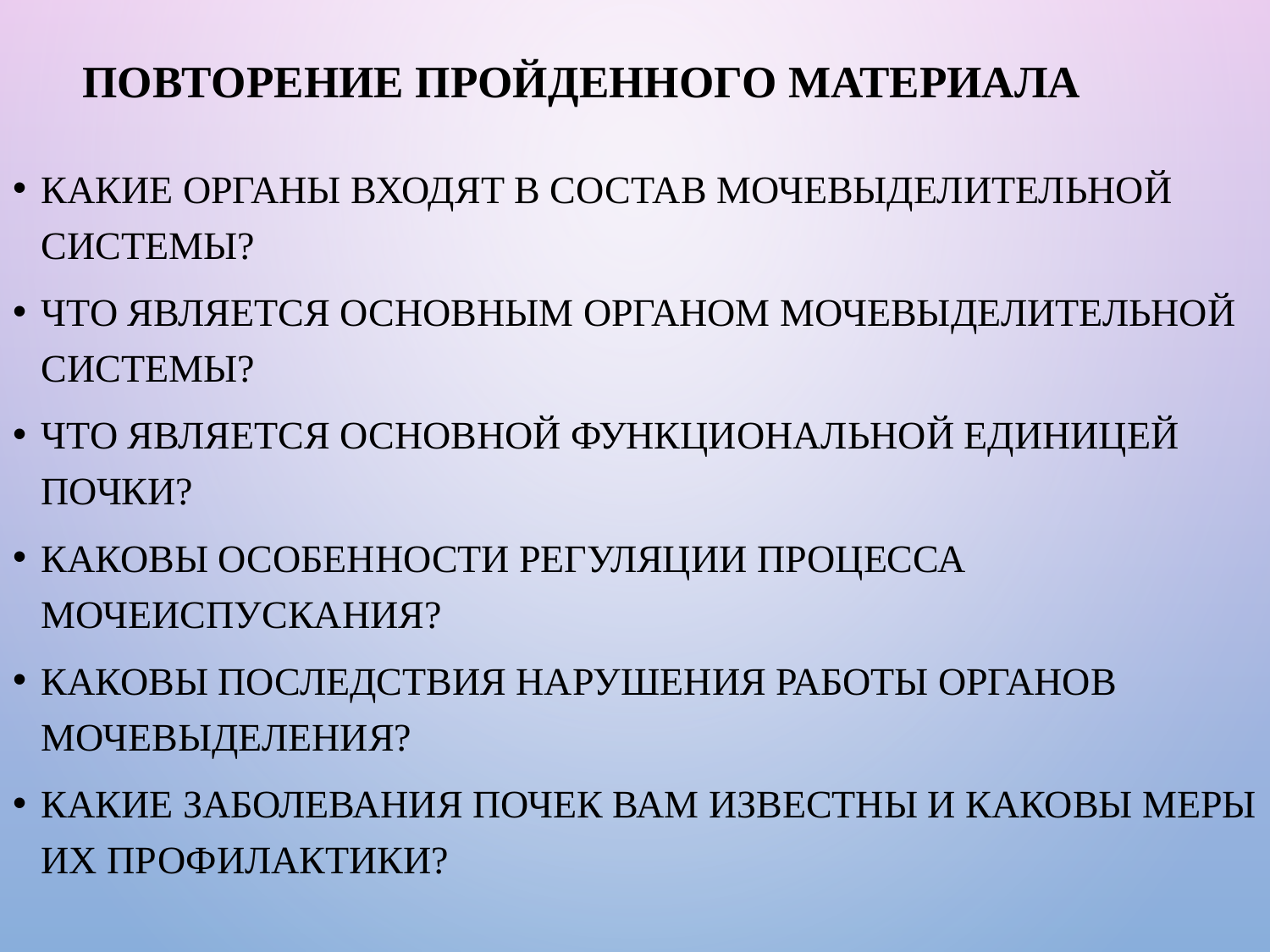

# Повторение пройденного материала
Какие органы входят в состав мочевыделительной системы?
Что является основным органом мочевыделительной системы?
Что является основной функциональной единицей почки?
Каковы особенности регуляции процесса мочеиспускания?
Каковы последствия нарушения работы органов мочевыделения?
Какие заболевания почек вам известны и каковы меры их профилактики?